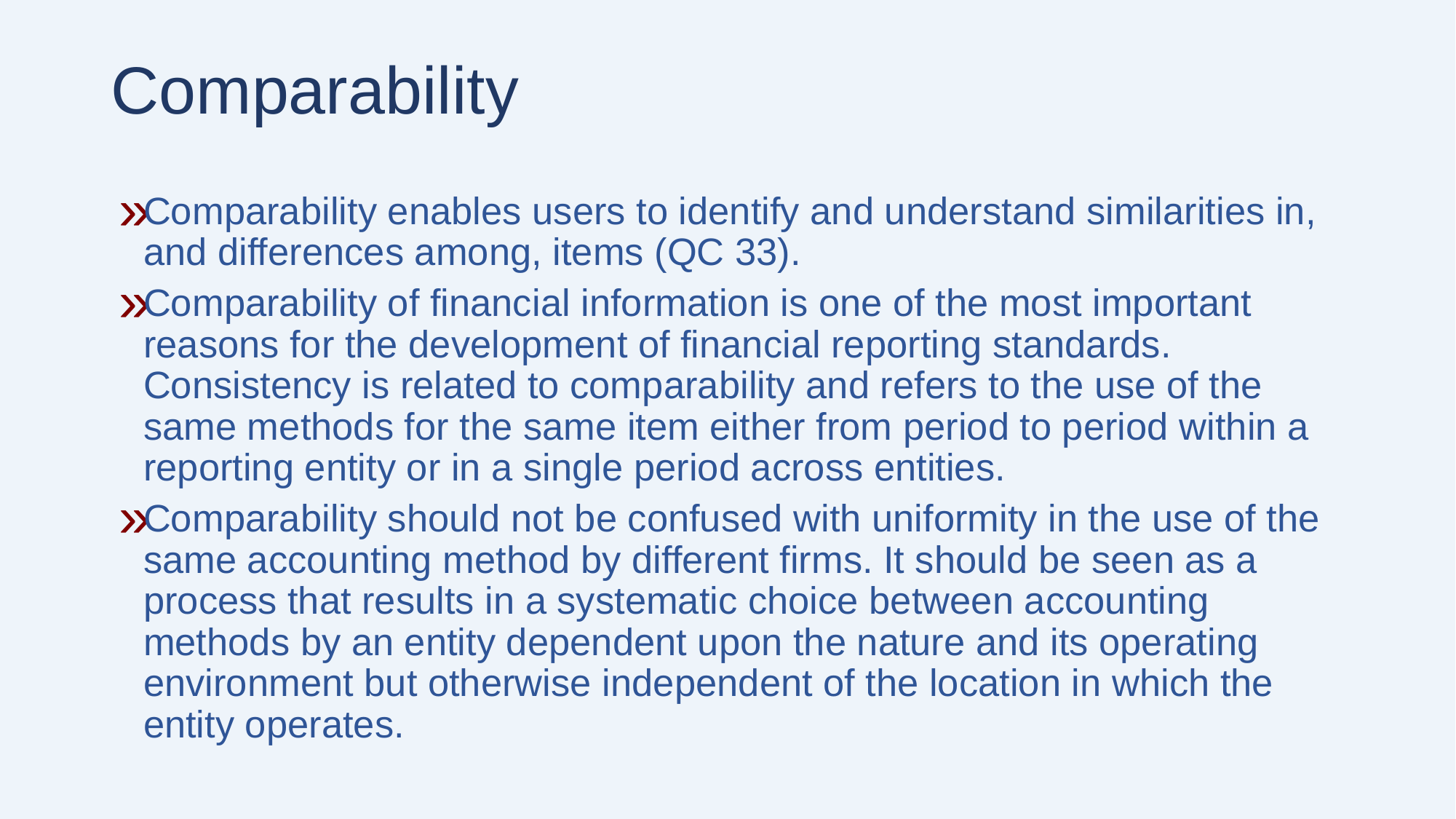

# Comparability

Comparability enables users to identify and understand similarities in, and differences among, items (QC 33).
Comparability of financial information is one of the most important reasons for the development of financial reporting standards. Consistency is related to comparability and refers to the use of the same methods for the same item either from period to period within a reporting entity or in a single period across entities.
Comparability should not be confused with uniformity in the use of the same accounting method by different firms. It should be seen as a process that results in a systematic choice between accounting methods by an entity dependent upon the nature and its operating environment but otherwise independent of the location in which the entity operates.

24